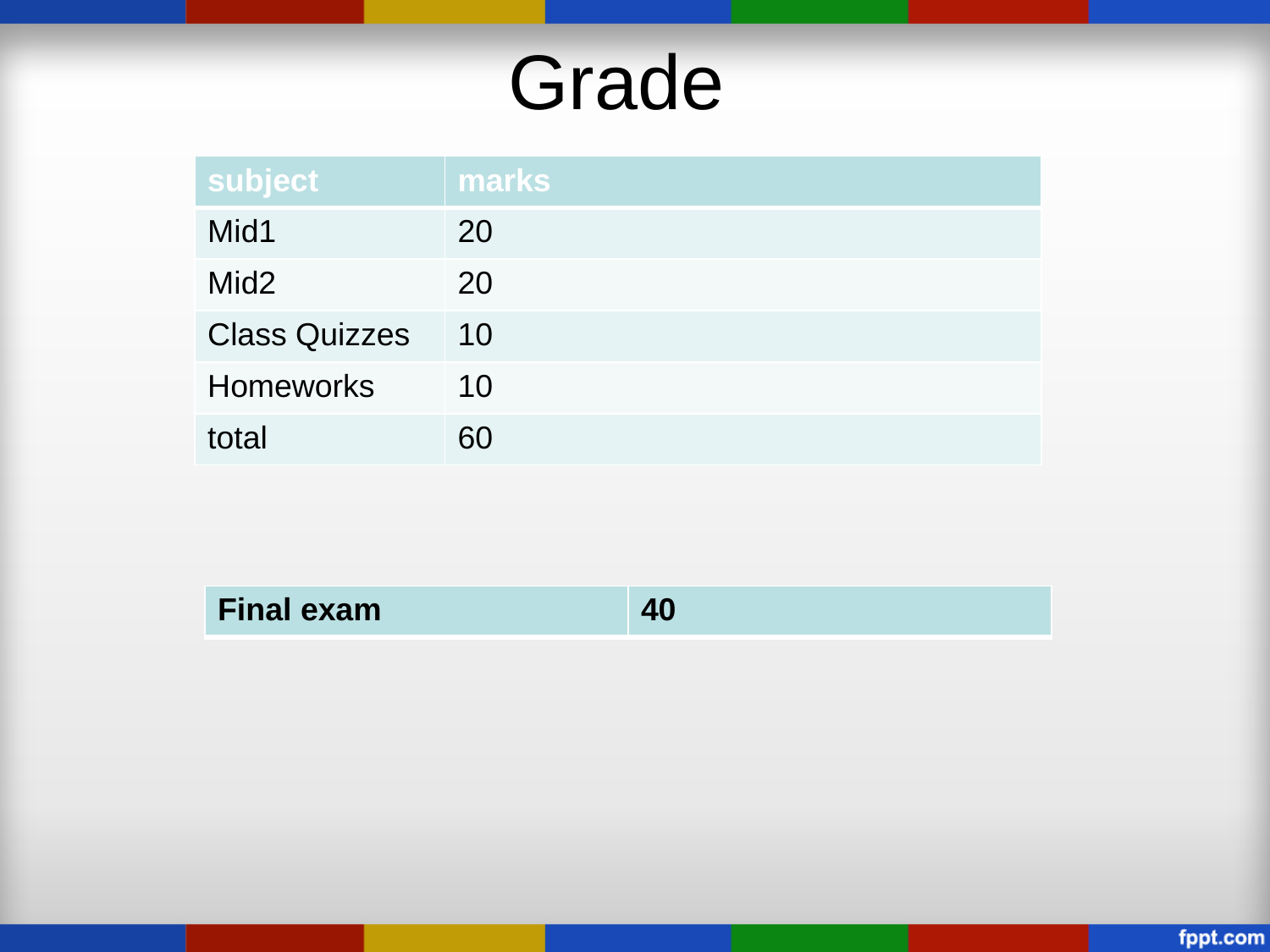

# Grade
| subject | marks |
| --- | --- |
| Mid1 | 20 |
| Mid2 | 20 |
| Class Quizzes | 10 |
| Homeworks | 10 |
| total | 60 |
| Final exam | 40 |
| --- | --- |